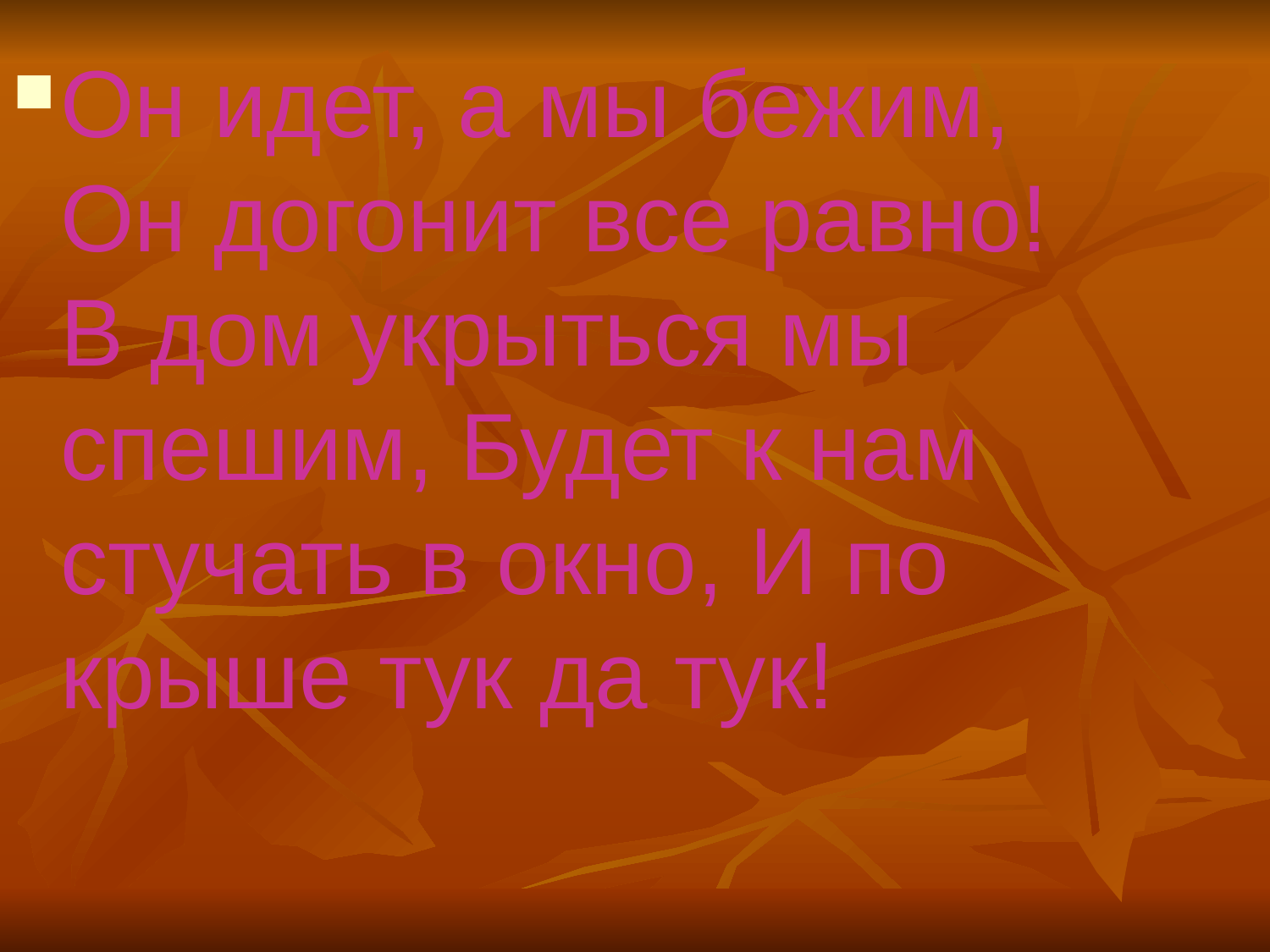

Он идет, а мы бежим, Он догонит все равно! В дом укрыться мы спешим, Будет к нам стучать в окно, И по крыше тук да тук!